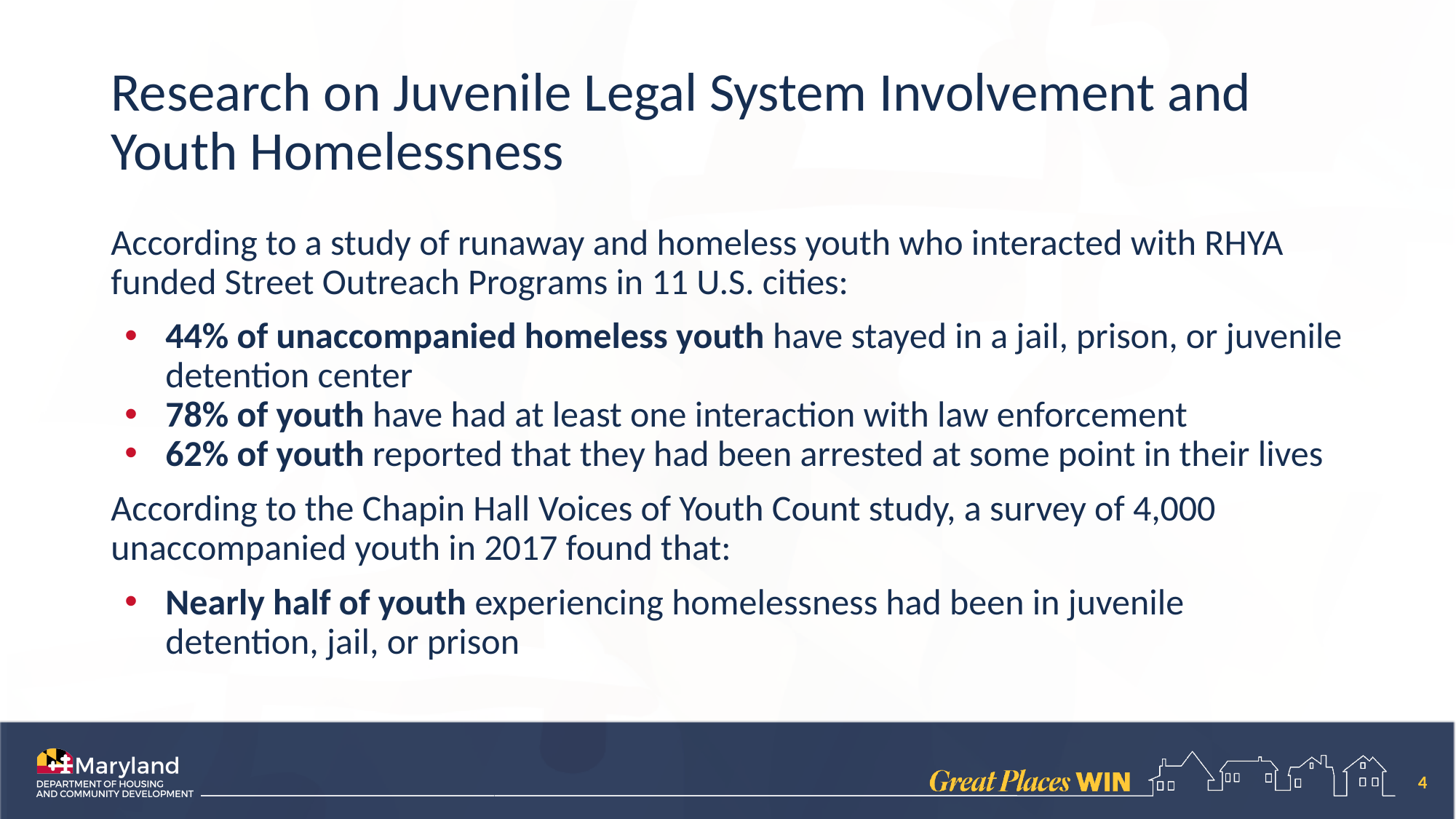

# Research on Juvenile Legal System Involvement and Youth Homelessness
According to a study of runaway and homeless youth who interacted with RHYA funded Street Outreach Programs in 11 U.S. cities:
44% of unaccompanied homeless youth have stayed in a jail, prison, or juvenile detention center
78% of youth have had at least one interaction with law enforcement
62% of youth reported that they had been arrested at some point in their lives
According to the Chapin Hall Voices of Youth Count study, a survey of 4,000 unaccompanied youth in 2017 found that:
Nearly half of youth experiencing homelessness had been in juvenile detention, jail, or prison